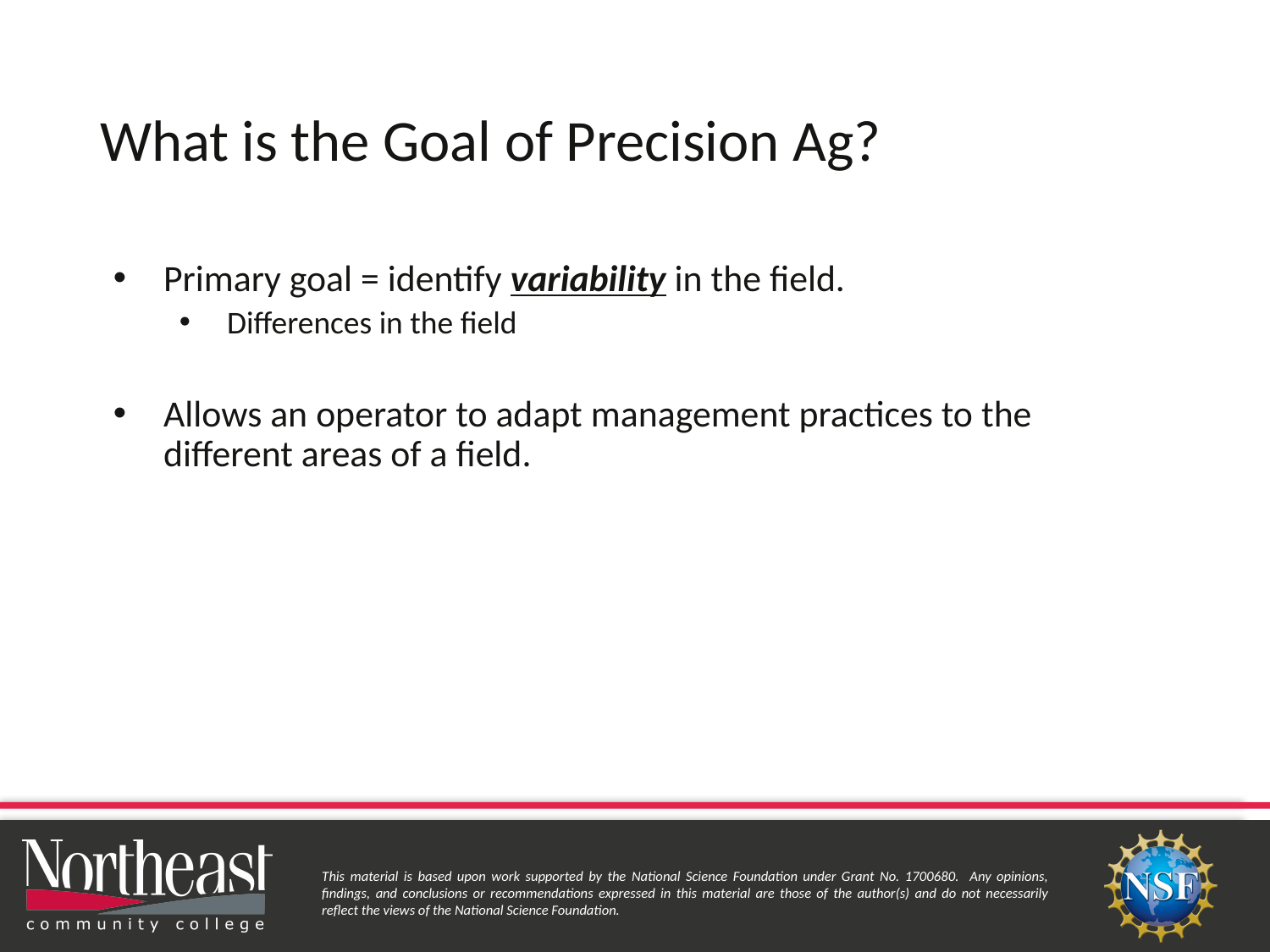

# What is the Goal of Precision Ag?
Primary goal = identify variability in the field.
Differences in the field

Allows an operator to adapt management practices to the different areas of a field.